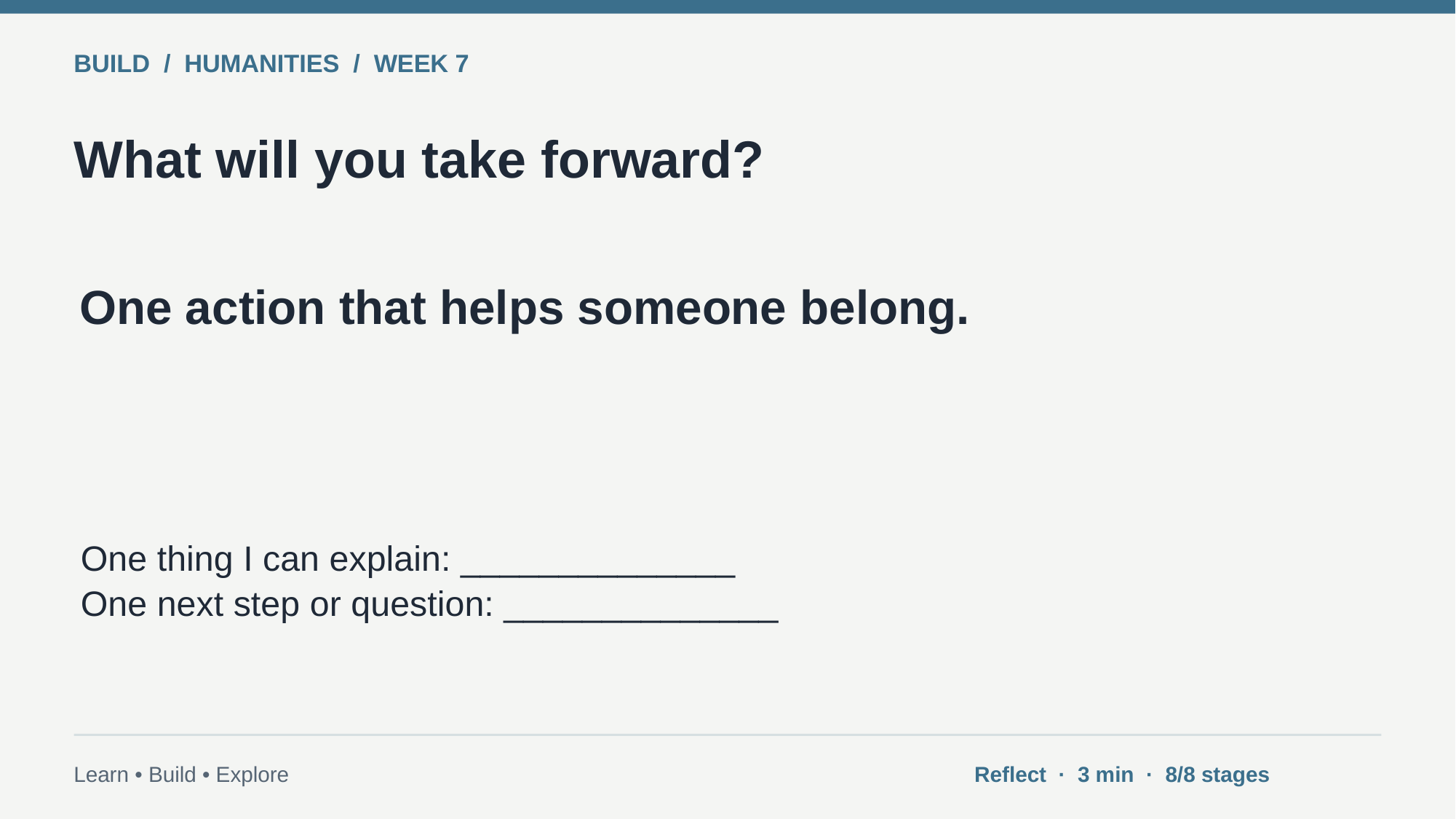

BUILD  /  HUMANITIES  /  WEEK 7
What will you take forward?
One action that helps someone belong.
One thing I can explain: ______________
One next step or question: ______________

Learn • Build • Explore
Reflect  ·  3 min  ·  8/8 stages